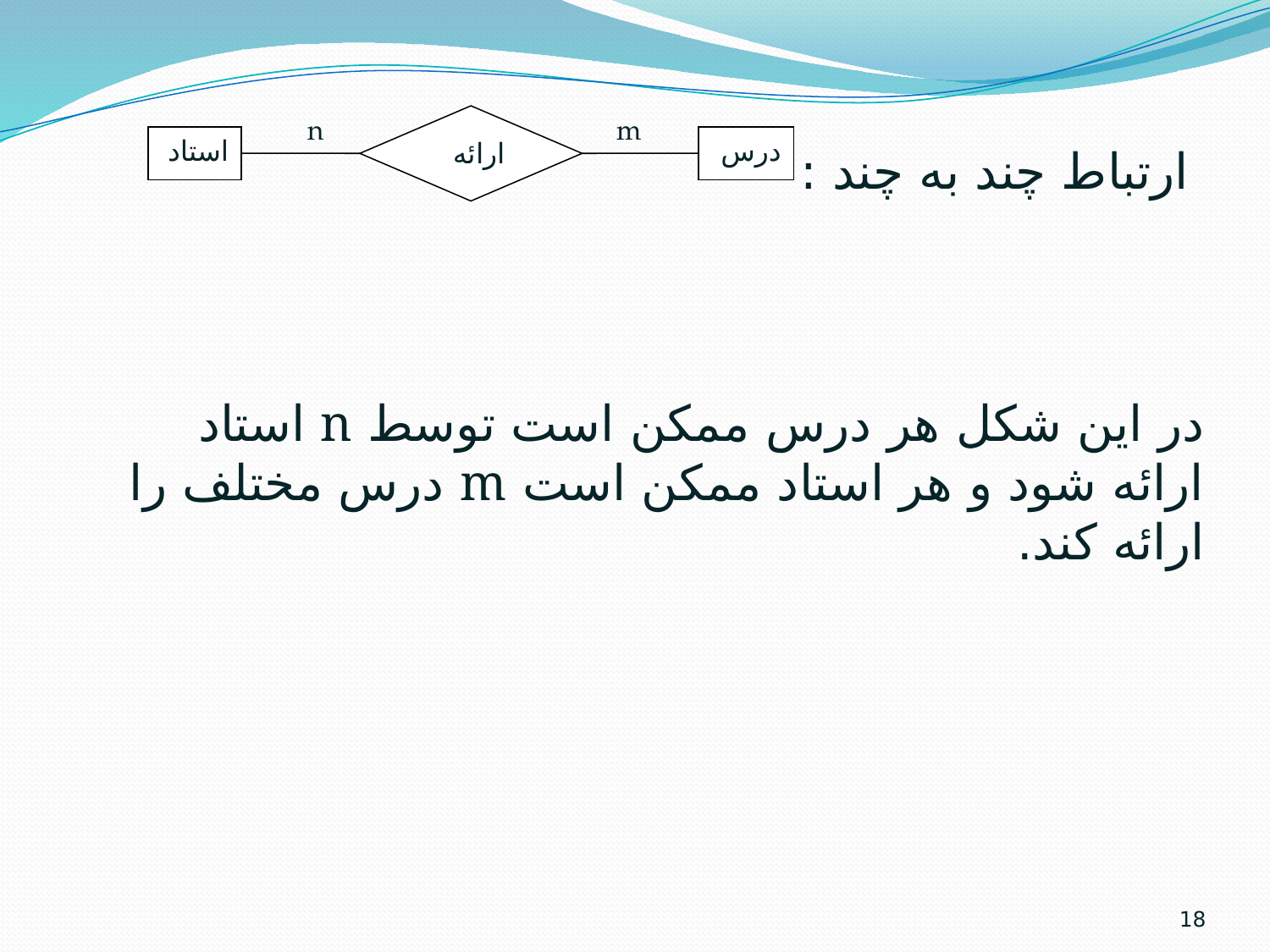

n
 ارائه
m
استاد
درس
 ارتباط چند به چند :

در اين شكل هر درس ممكن است توسط n استاد ارائه شود و هر استاد ممكن است m درس مختلف را ارائه كند.
18